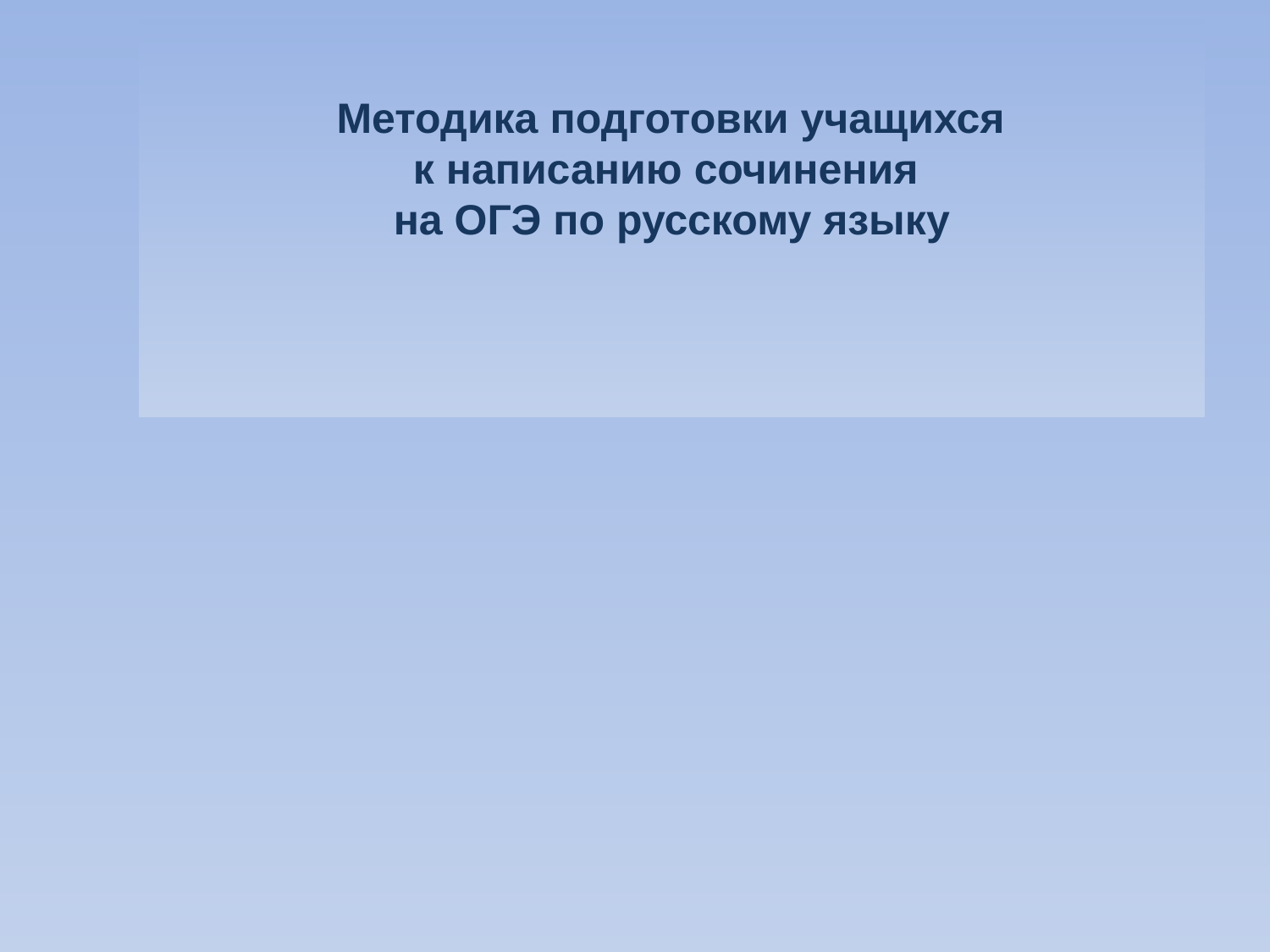

# Методика подготовки учащихся к написанию сочинения на ОГЭ по русскому языку